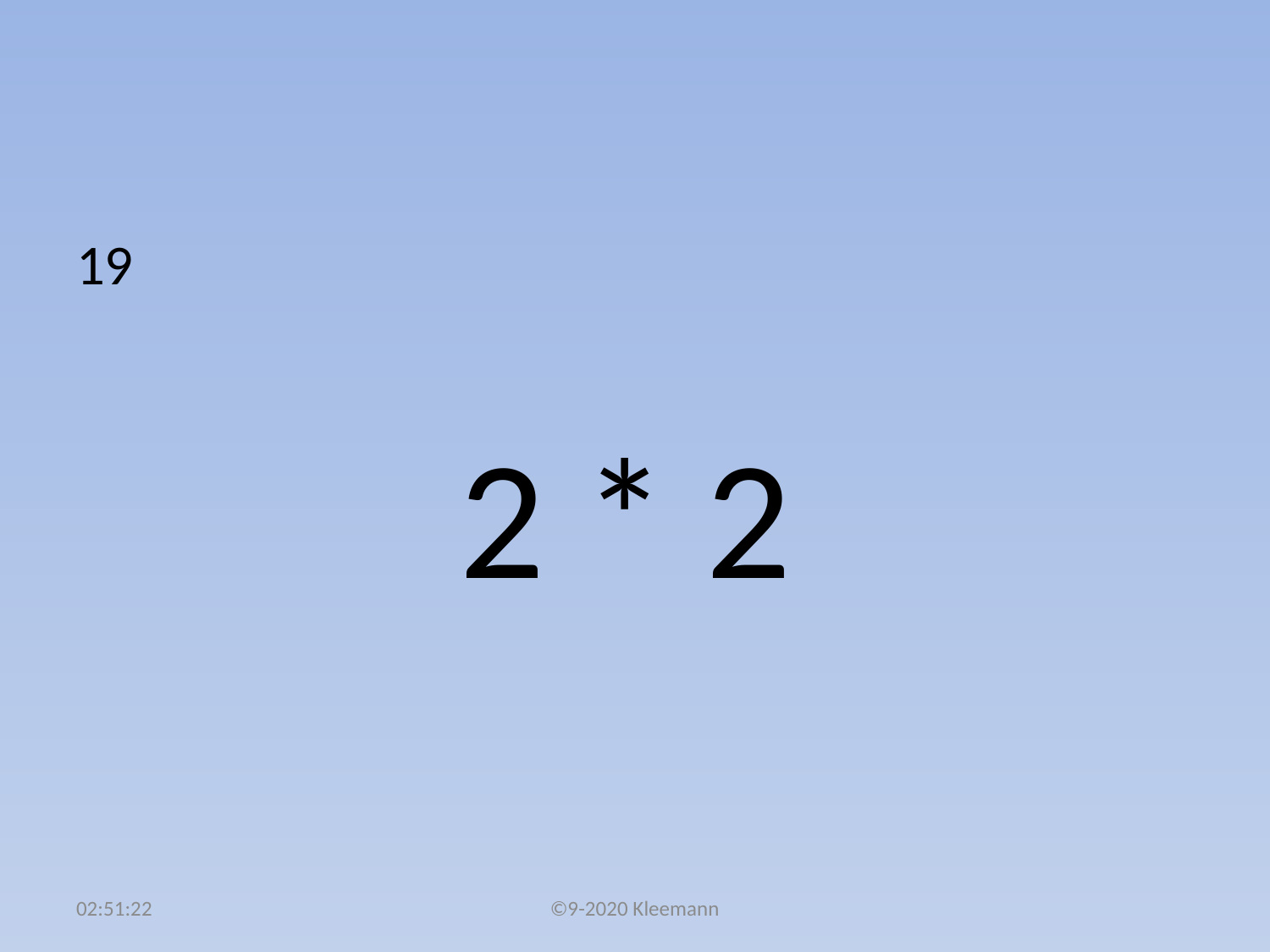

#
19

          2 * 2
02:51:22
©9-2020 Kleemann